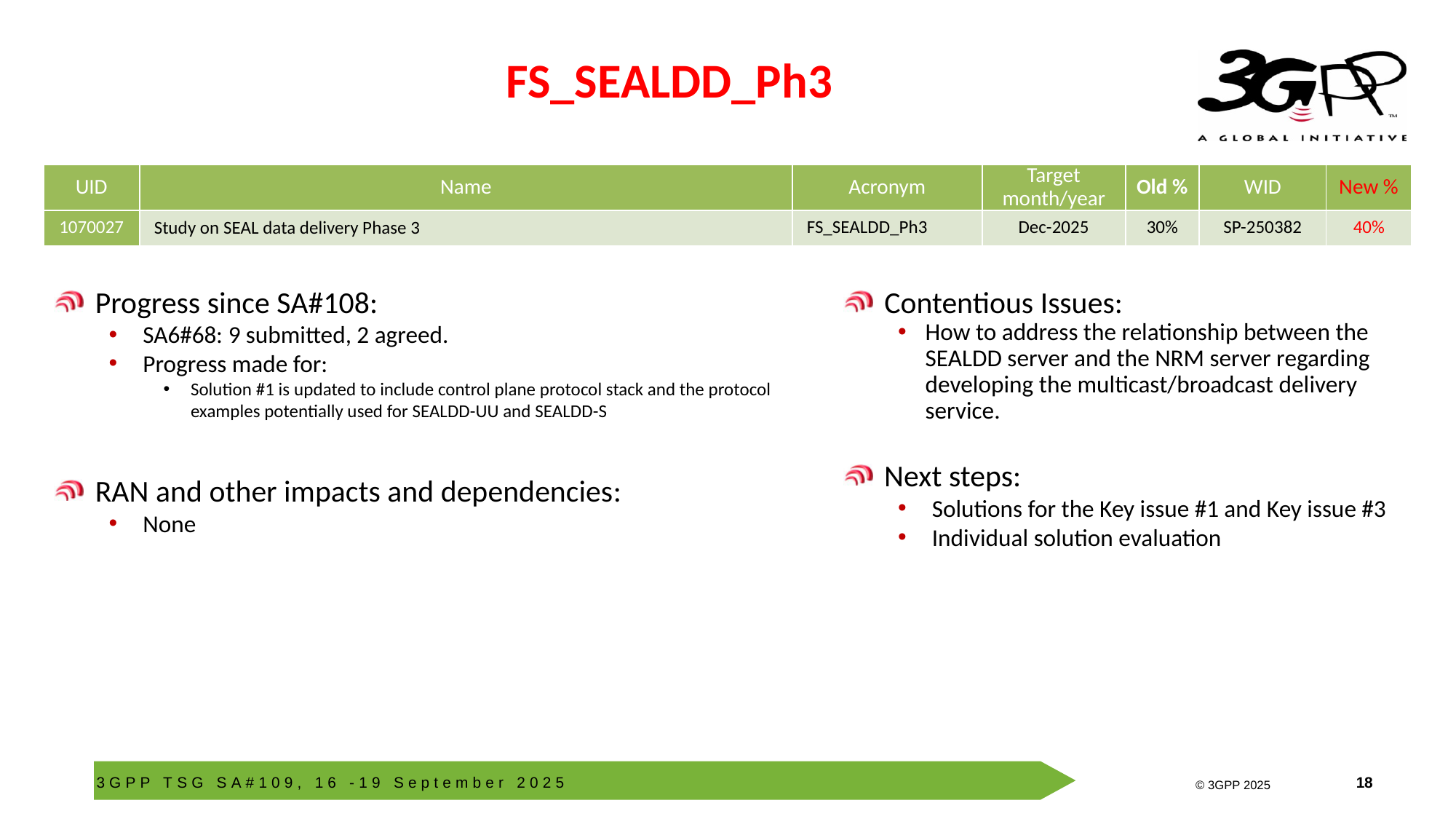

# FS_SEALDD_Ph3
| UID | Name | Acronym | Target month/year | Old % | WID | New % |
| --- | --- | --- | --- | --- | --- | --- |
| 1070027 | Study on SEAL data delivery Phase 3 | FS\_SEALDD\_Ph3 | Dec-2025 | 30% | SP-250382 | 40% |
Progress since SA#108:
SA6#68: 9 submitted, 2 agreed.
Progress made for:
Solution #1 is updated to include control plane protocol stack and the protocol examples potentially used for SEALDD-UU and SEALDD-S

RAN and other impacts and dependencies:
None
Contentious Issues:
How to address the relationship between the SEALDD server and the NRM server regarding developing the multicast/broadcast delivery service.

Next steps:
Solutions for the Key issue #1 and Key issue #3
Individual solution evaluation